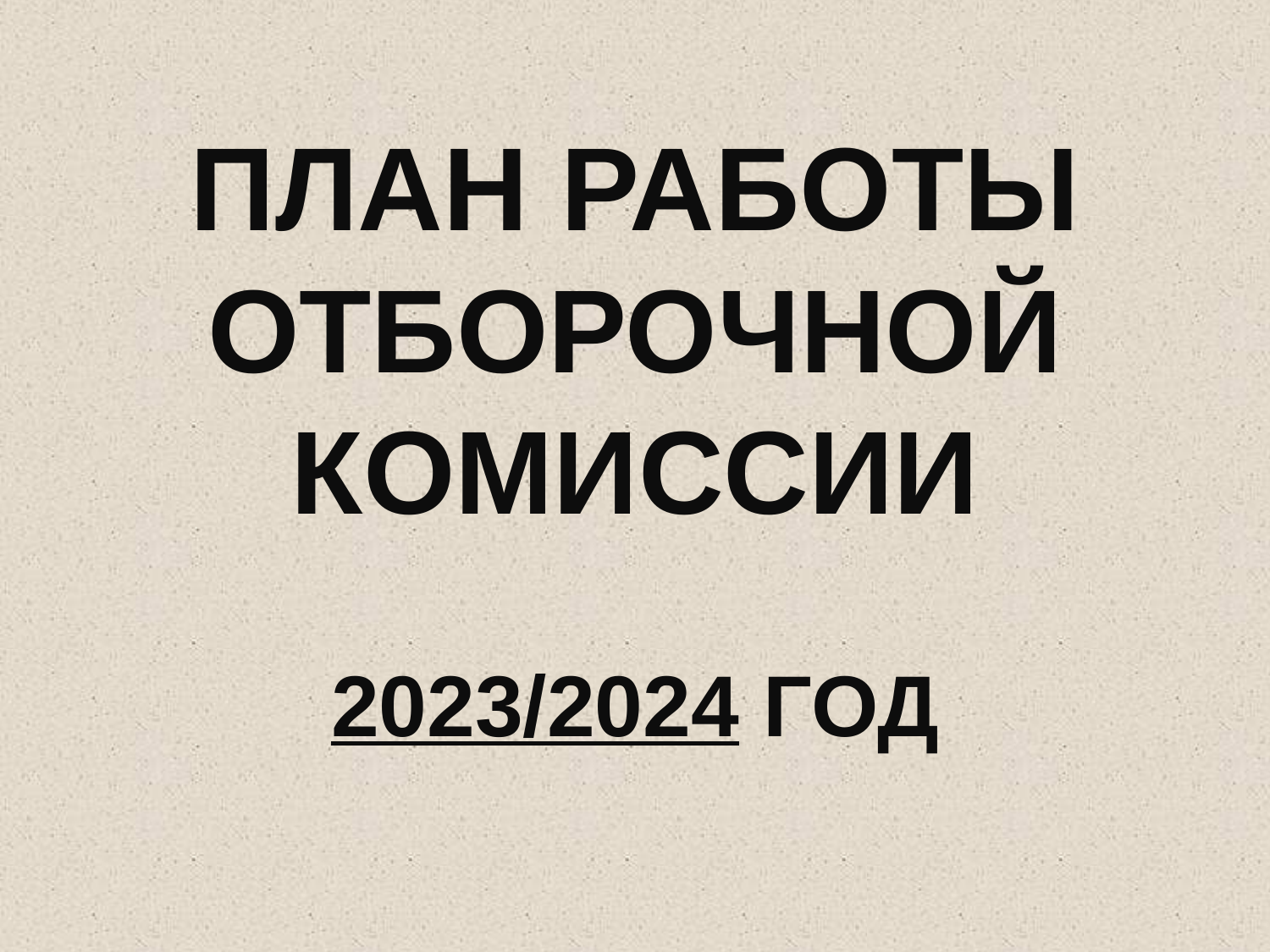

# ПЛАН работы Отборочной комиссии 2023/2024 ГОД